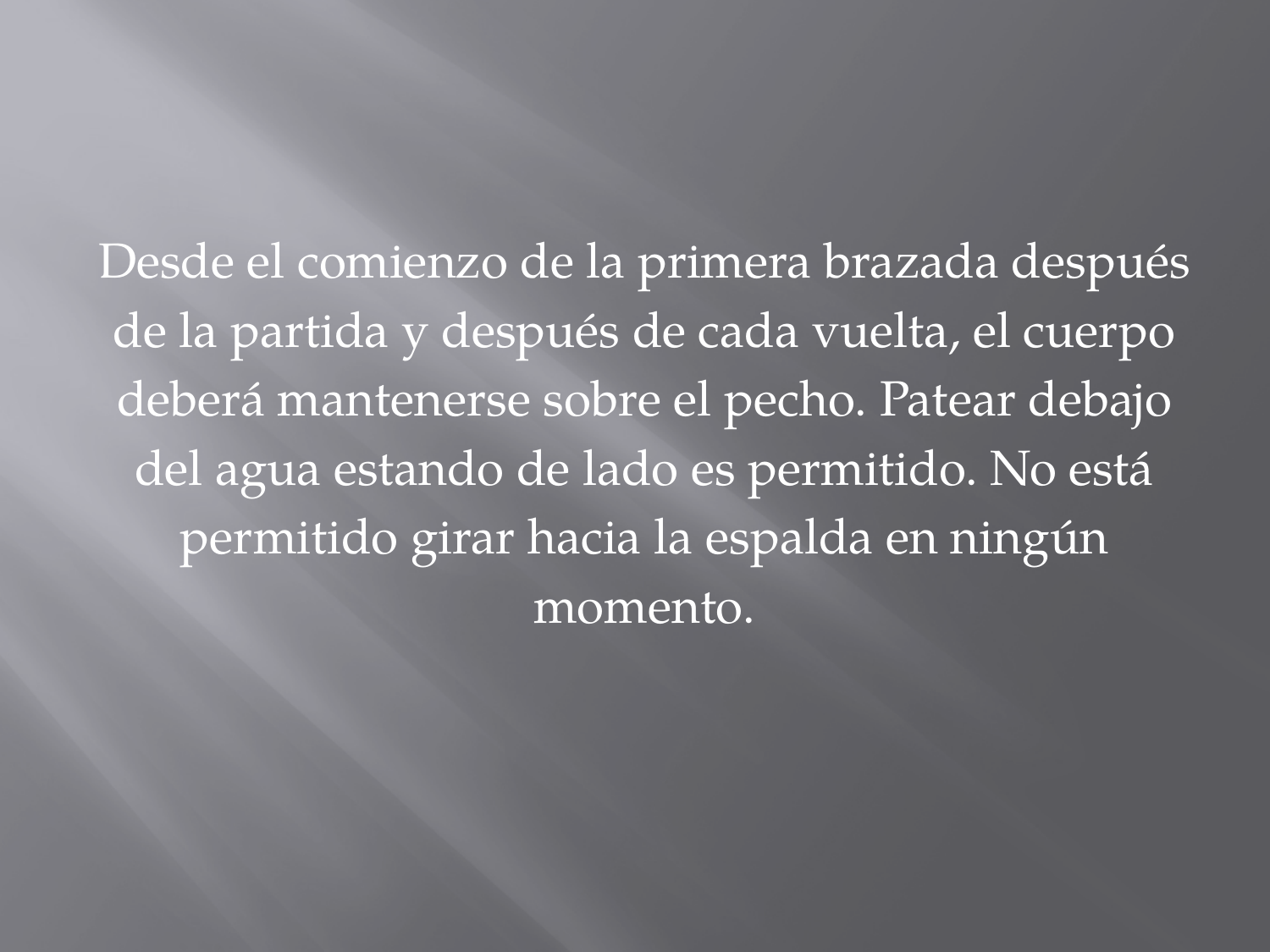

#
Desde el comienzo de la primera brazada después
de la partida y después de cada vuelta, el cuerpo
deberá mantenerse sobre el pecho. Patear debajo
del agua estando de lado es permitido. No está
permitido girar hacia la espalda en ningún
momento.